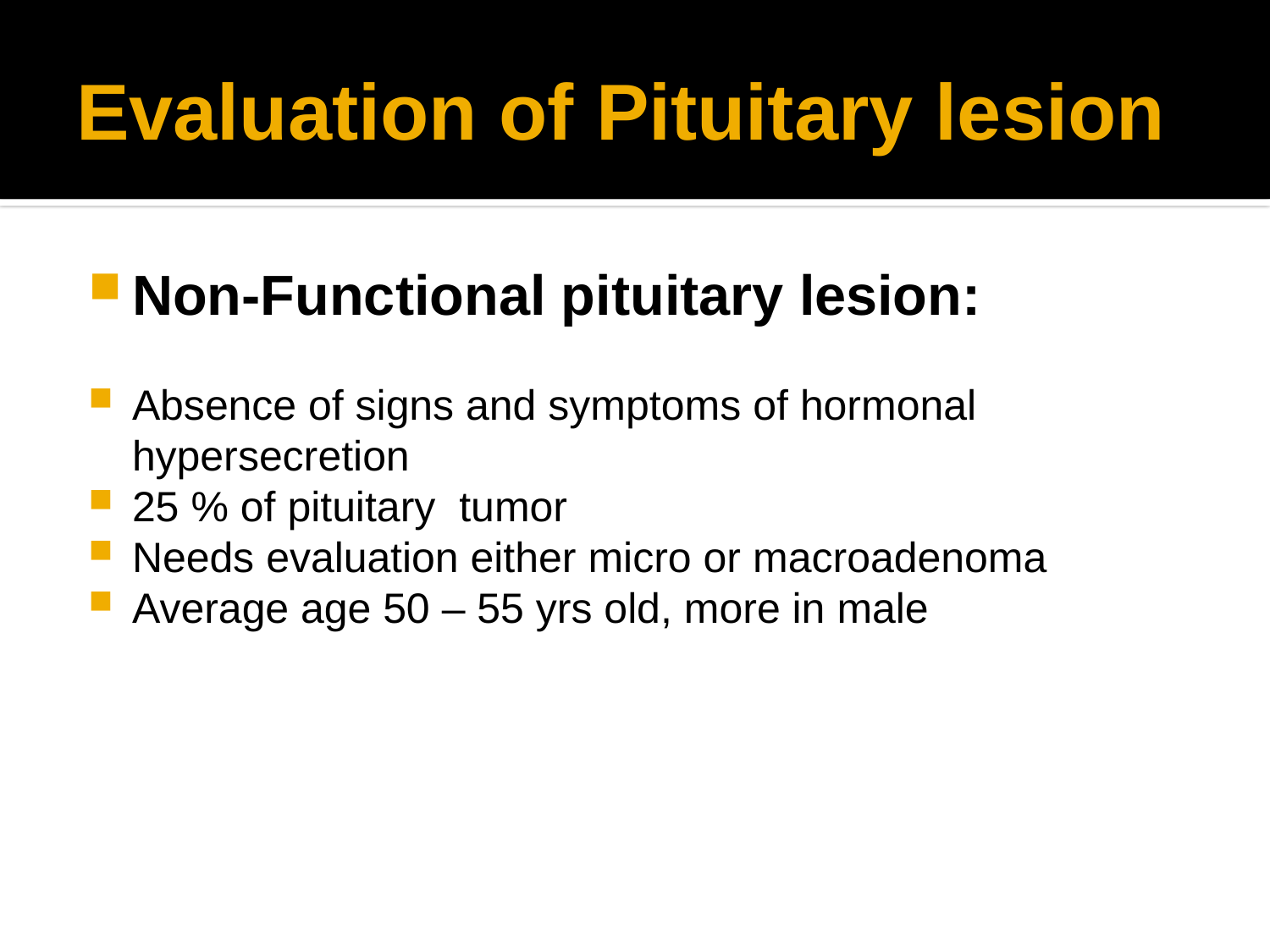

# Evaluation of Pituitary lesion
Non-Functional pituitary lesion:

Absence of signs and symptoms of hormonal hypersecretion
25 % of pituitary  tumor
Needs evaluation either micro or macroadenoma
Average age 50 – 55 yrs old, more in male